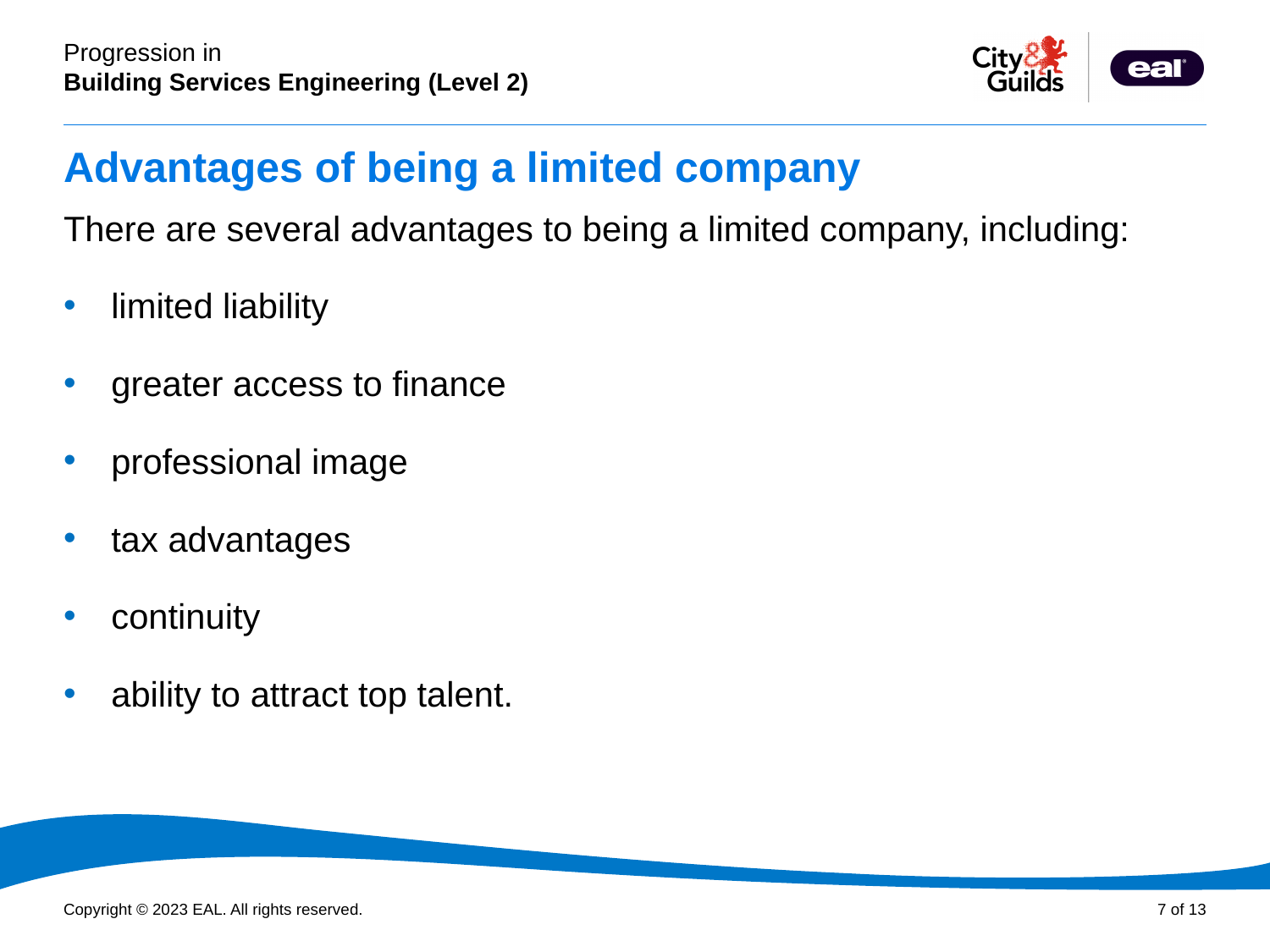

# Advantages of being a limited company
There are several advantages to being a limited company, including:
limited liability
greater access to finance
professional image
tax advantages
continuity
ability to attract top talent.